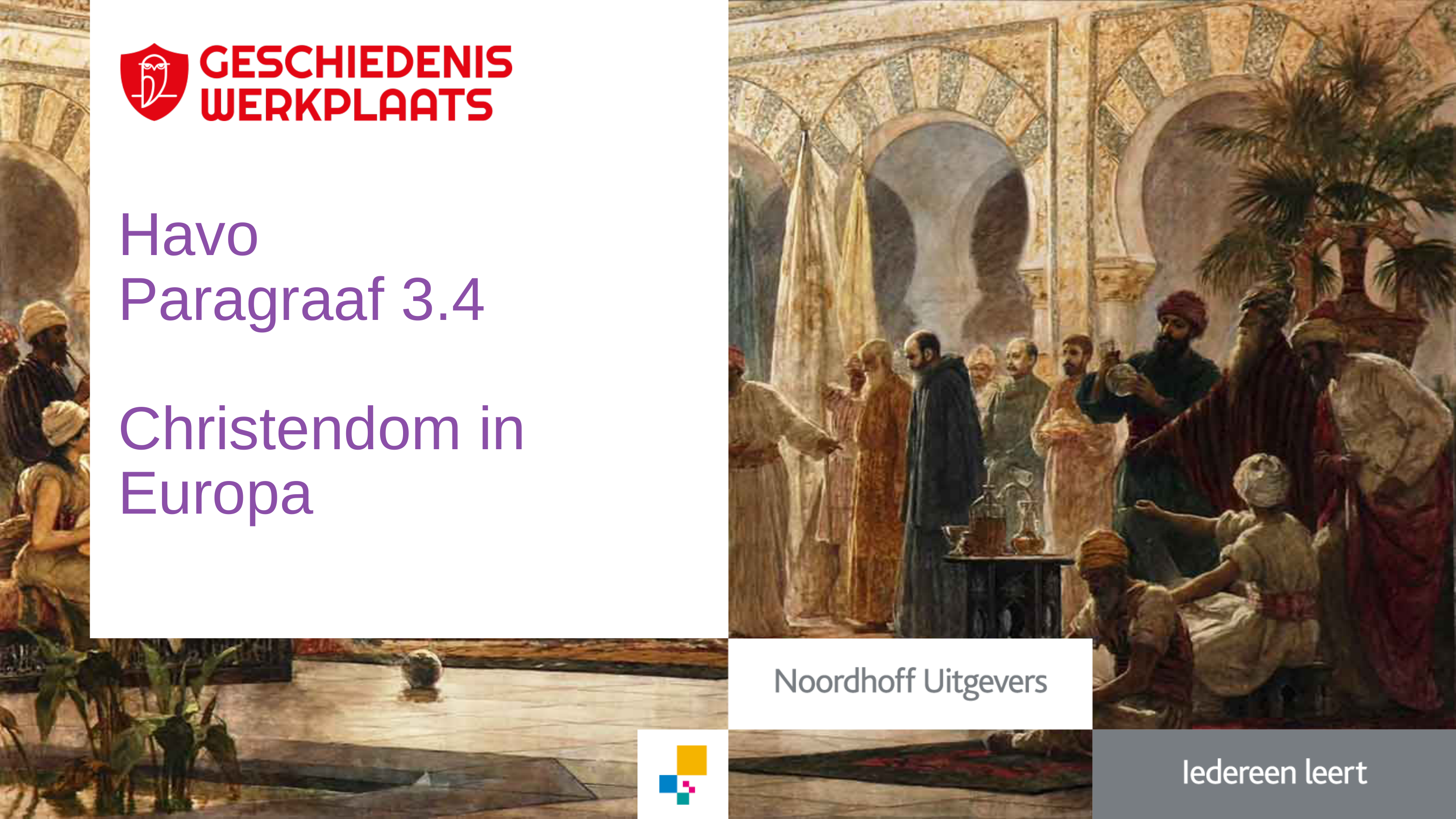

# Havo Paragraaf 3.4 Christendom in Europa